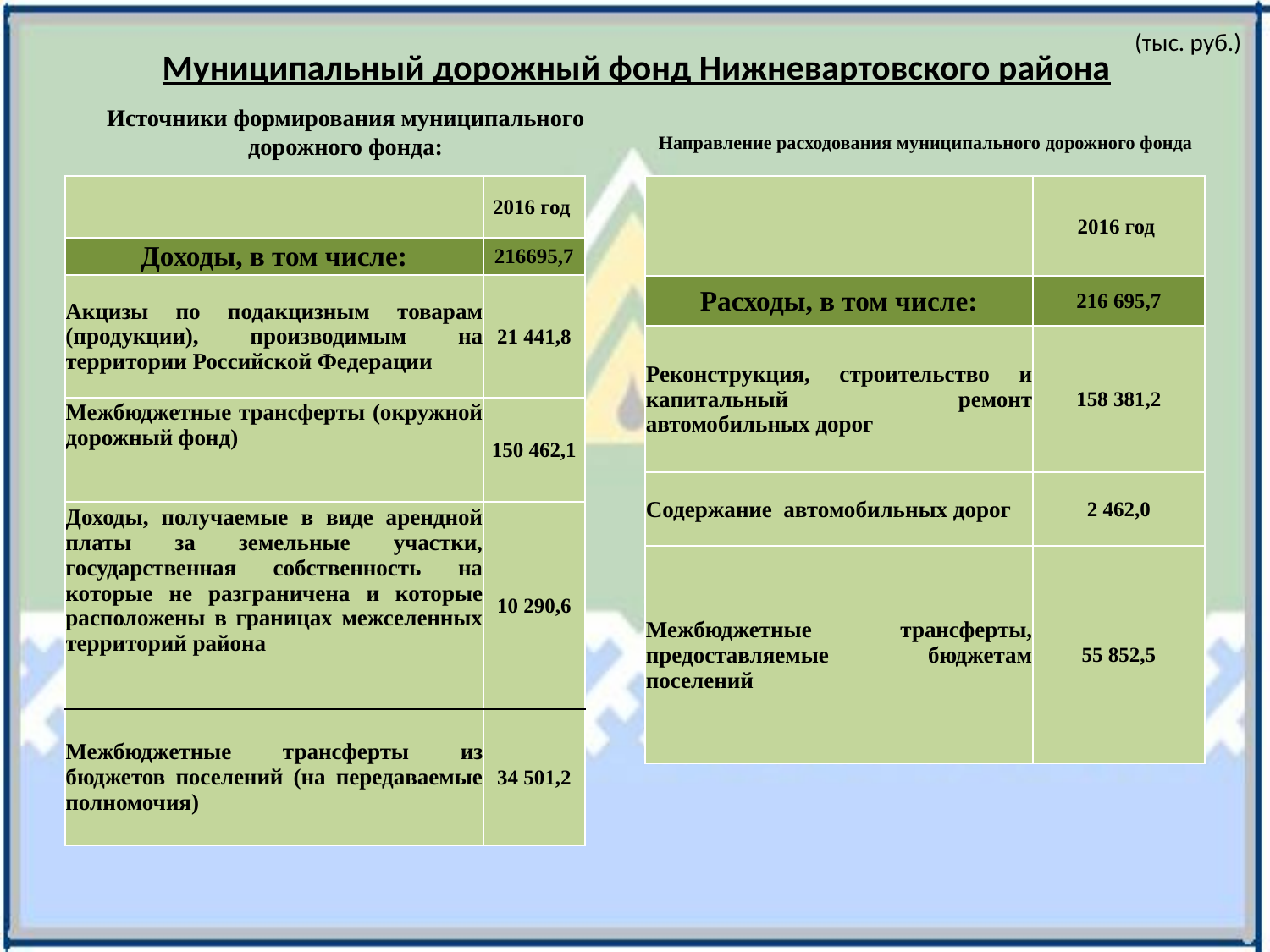

(тыс. руб.)
# Муниципальный дорожный фонд Нижневартовского района
Источники формирования муниципального дорожного фонда:
Направление расходования муниципального дорожного фонда

|  | 2016 год |
| --- | --- |
| Доходы, в том числе: | 216695,7 |
| Акцизы по подакцизным товарам (продукции), производимым на территории Российской Федерации | 21 441,8 |
| Межбюджетные трансферты (окружной дорожный фонд) | 150 462,1 |
| Доходы, получаемые в виде арендной платы за земельные участки, государственная собственность на которые не разграничена и которые расположены в границах межселенных территорий района | 10 290,6 |
| Межбюджетные трансферты из бюджетов поселений (на передаваемые полномочия) | 34 501,2 |
|  | 2016 год |
| --- | --- |
| Расходы, в том числе: | 216 695,7 |
| Реконструкция, строительство и капитальный ремонт автомобильных дорог | 158 381,2 |
| Содержание автомобильных дорог | 2 462,0 |
| Межбюджетные трансферты, предоставляемые бюджетам поселений | 55 852,5 |